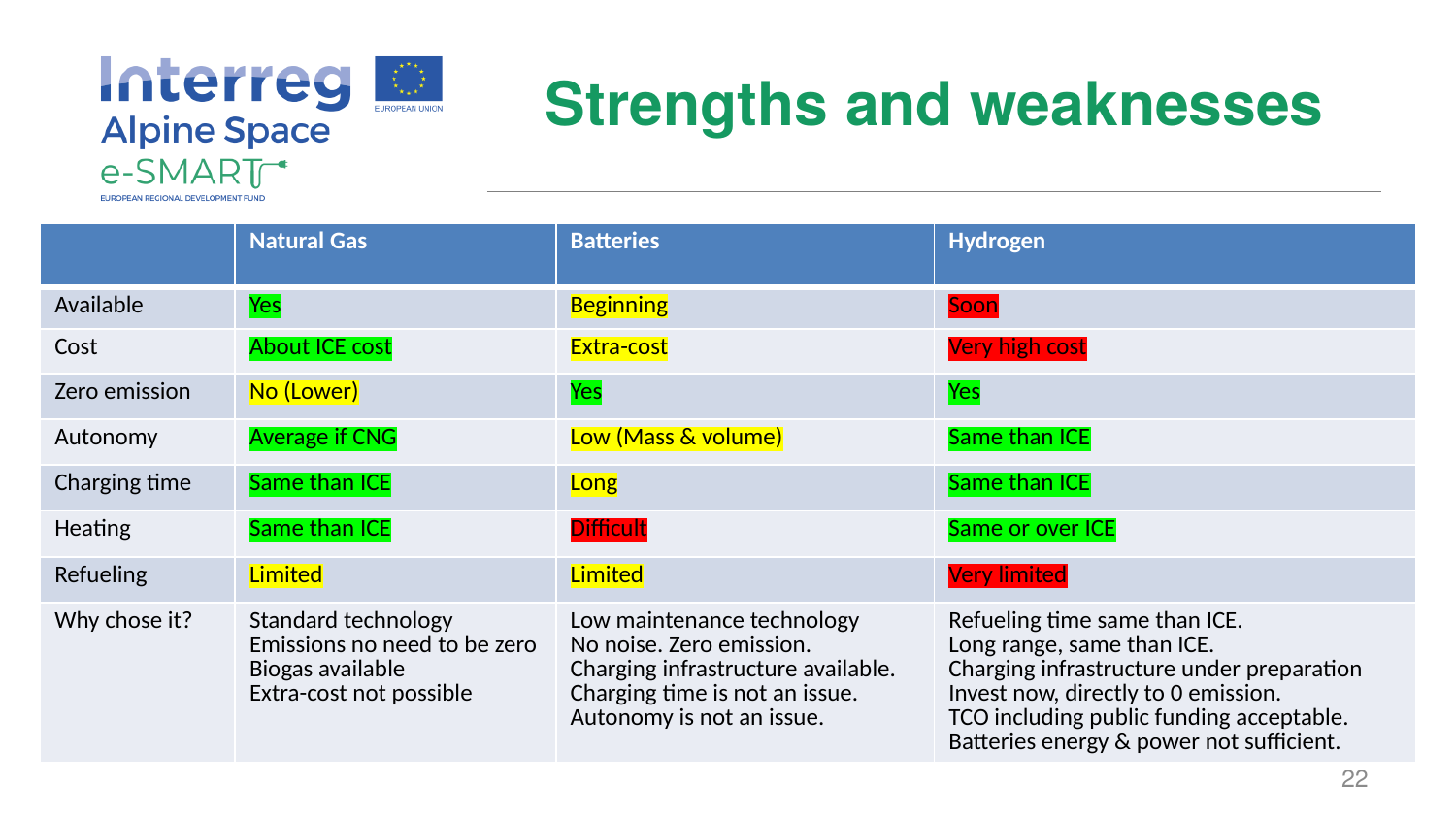

# Strengths and weaknesses
|  | Natural Gas | Batteries | Hydrogen |
| --- | --- | --- | --- |
| Available | Yes | Beginning | Soon |
| Cost | About ICE cost | Extra-cost | Very high cost |
| Zero emission | No (Lower) | Yes | Yes |
| Autonomy | Average if CNG | Low (Mass & volume) | Same than ICE |
| Charging time | Same than ICE | Long | Same than ICE |
| Heating | Same than ICE | Difficult | Same or over ICE |
| Refueling | Limited | Limited | Very limited |
| Why chose it? | Standard technology Emissions no need to be zero Biogas available Extra-cost not possible | Low maintenance technology No noise. Zero emission. Charging infrastructure available. Charging time is not an issue. Autonomy is not an issue. | Refueling time same than ICE. Long range, same than ICE. Charging infrastructure under preparation Invest now, directly to 0 emission. TCO including public funding acceptable. Batteries energy & power not sufficient. |
22